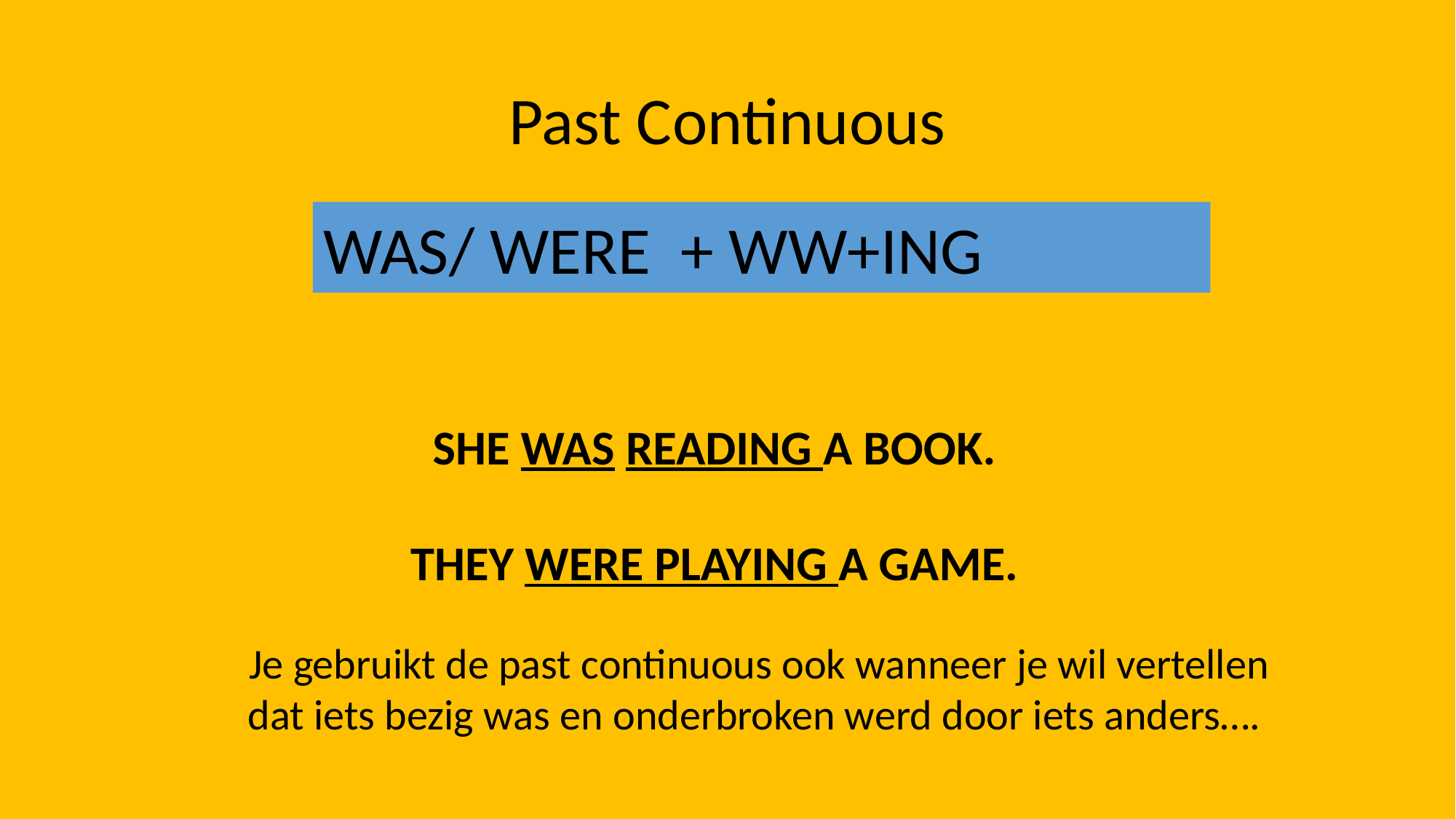

# Past Continuous
WAS/ WERE  + WW+ING
SHE WAS READING A BOOK.

THEY WERE PLAYING A GAME.
Je gebruikt de past continuous ook wanneer je wil vertellen dat iets bezig was en onderbroken werd door iets anders….